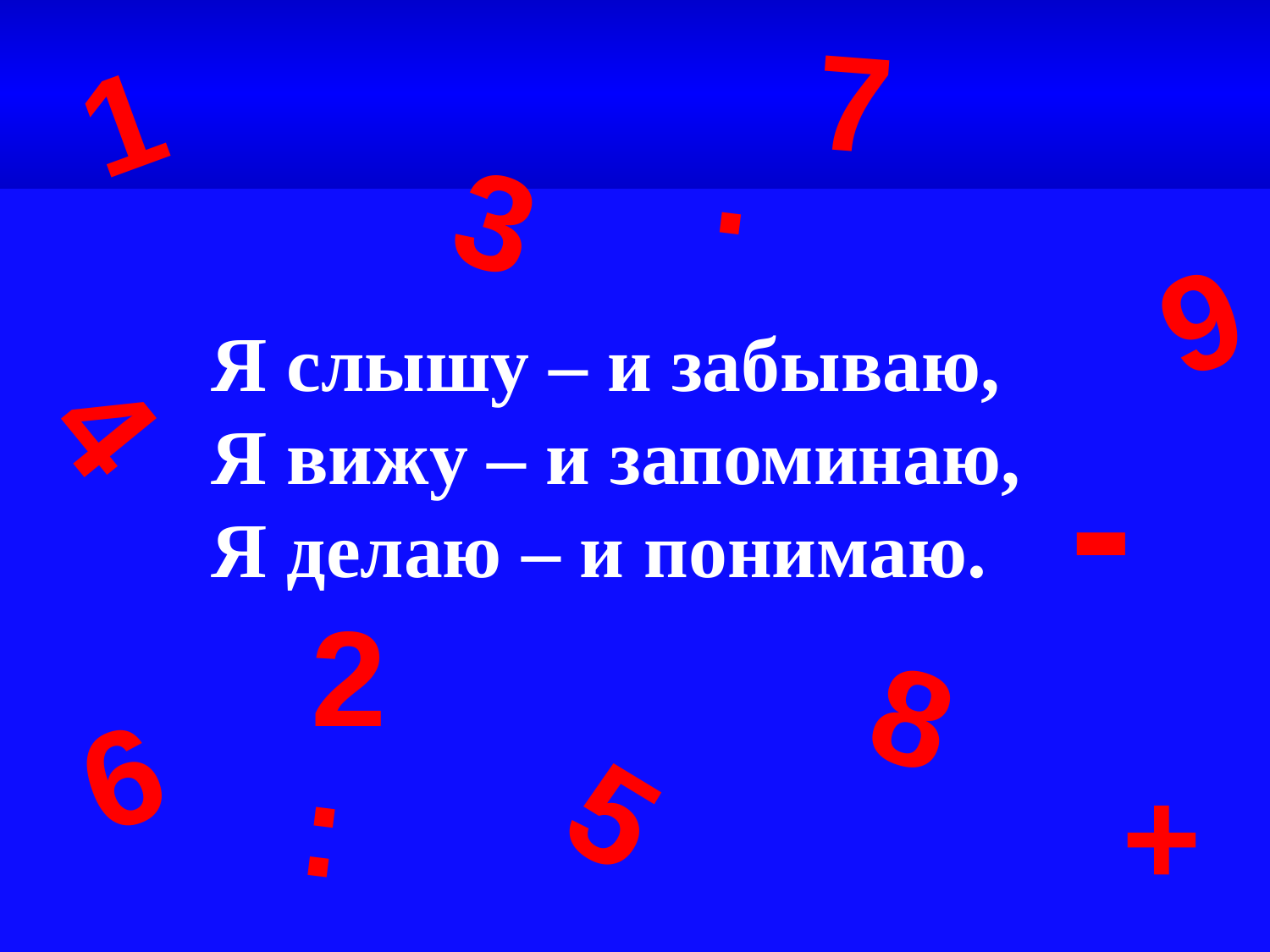

7
1
.
3
9
Я слышу – и забываю,
Я вижу – и запоминаю,
Я делаю – и понимаю.
4
-
2
8
6
5
:
+